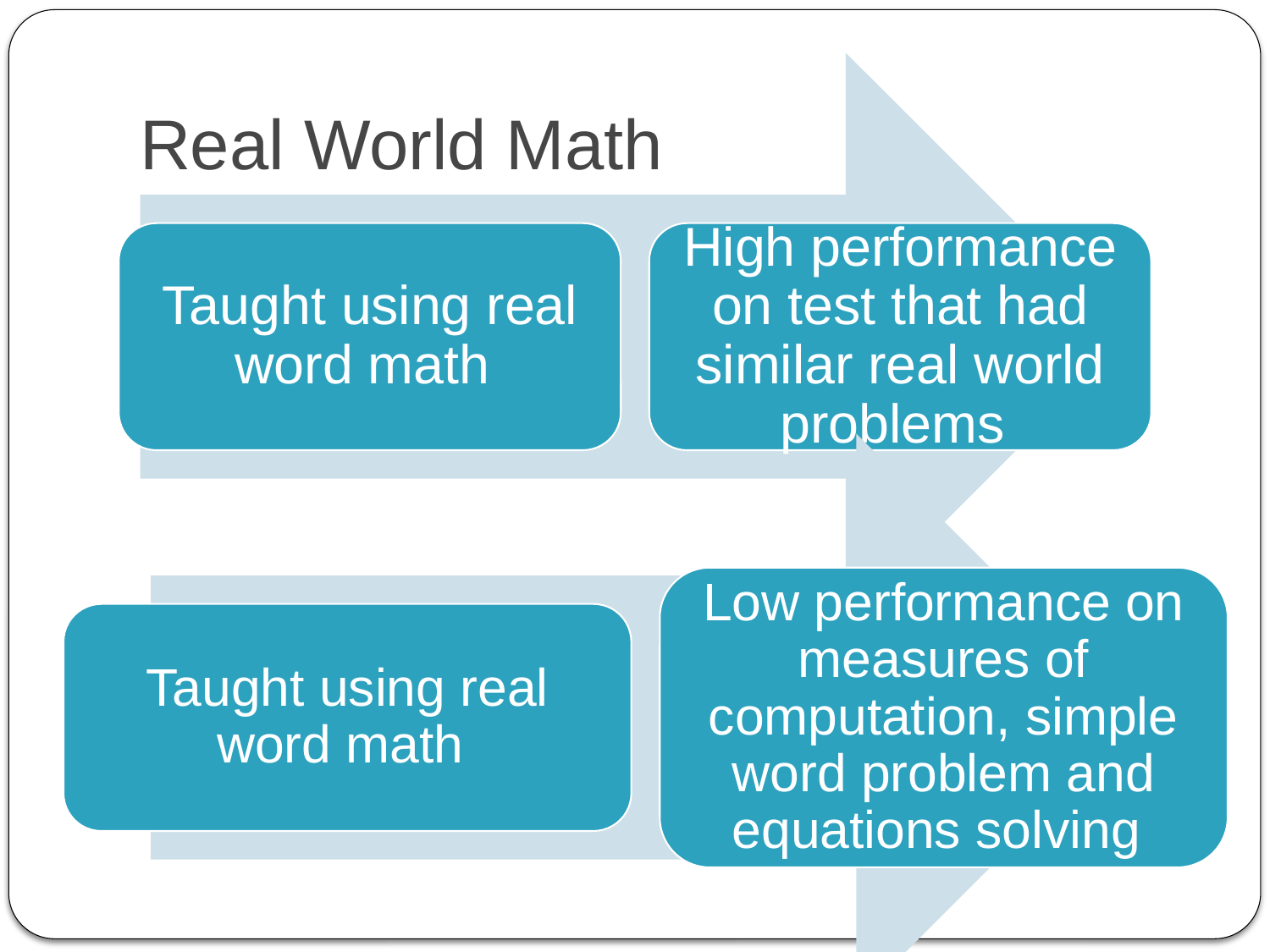

# Real World Math
Taught using real word math
High performance on test that had similar real world problems
Taught using real word math
Low performance on measures of computation, simple word problem and equations solving